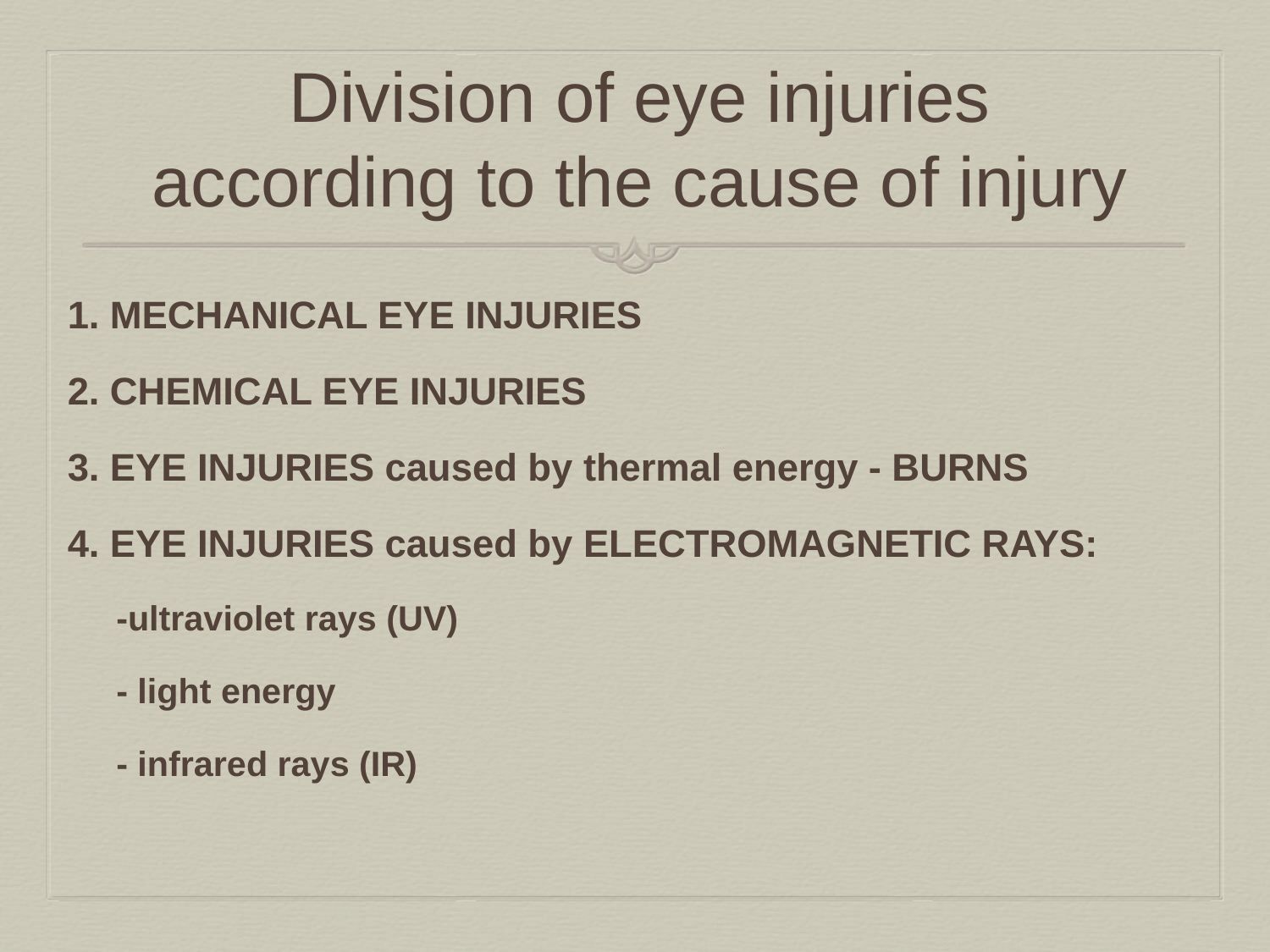

# Division of eye injuries
according to the cause of injury

1. MECHANICAL EYE INJURIES
2. CHEMICAL EYE INJURIES
3. EYE INJURIES caused by thermal energy - BURNS
4. EYE INJURIES caused by ELECTROMAGNETIC RAYS:
     -ultraviolet rays (UV)
     - light energy
     - infrared rays (IR)